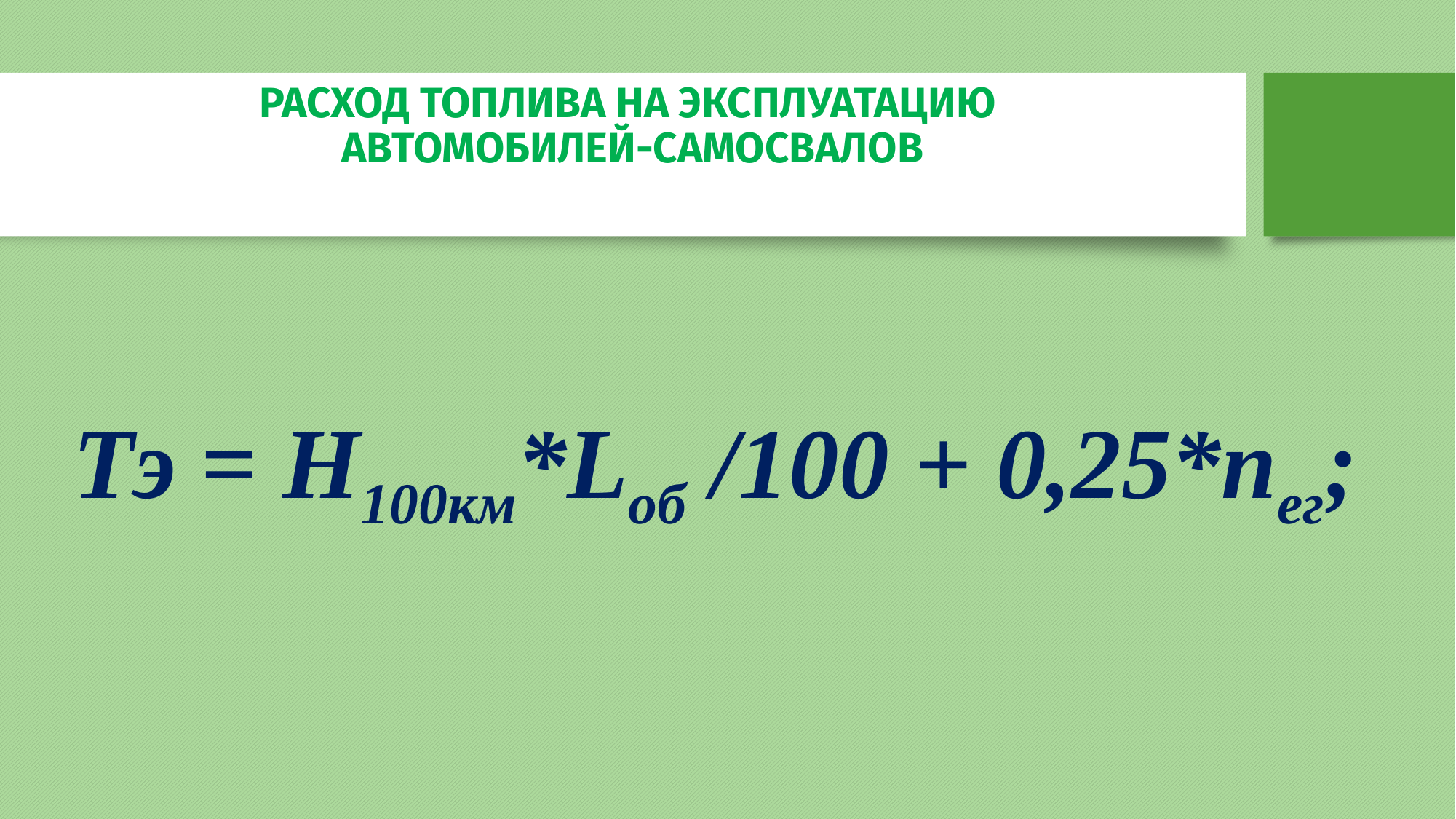

# РАСХОД ТОПЛИВА НА ЭКСПЛУАТАЦИЮ АВТОМОБИЛЕЙ-САМОСВАЛОВ
Тэ = Н100км*Lоб /100 + 0,25*nег;